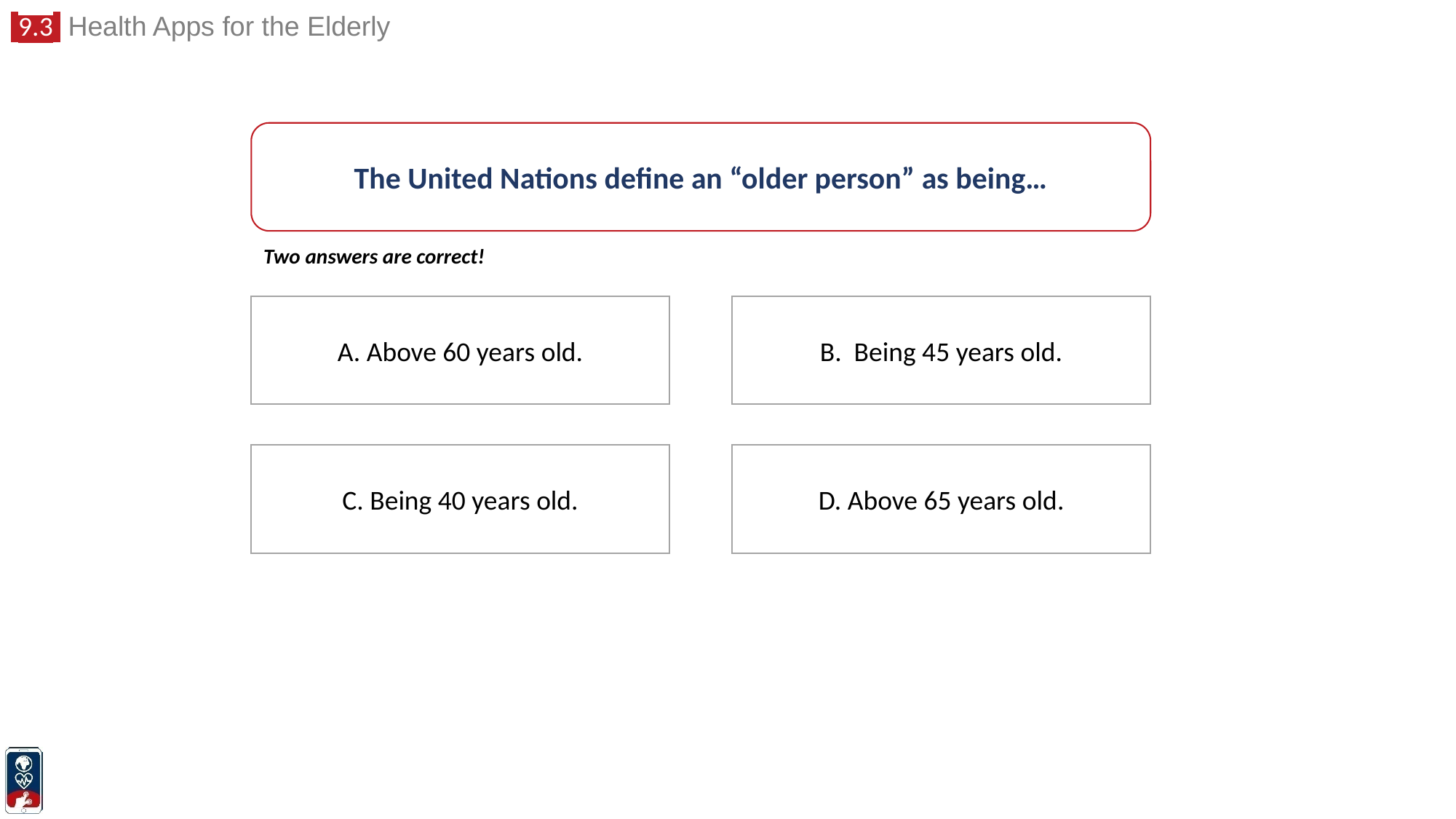

The United Nations define an “older person” as being…
Two answers are correct!
B.  Being 45 years old.
A. Above 60 years old.
D. Above 65 years old.
C. Being 40 years old.